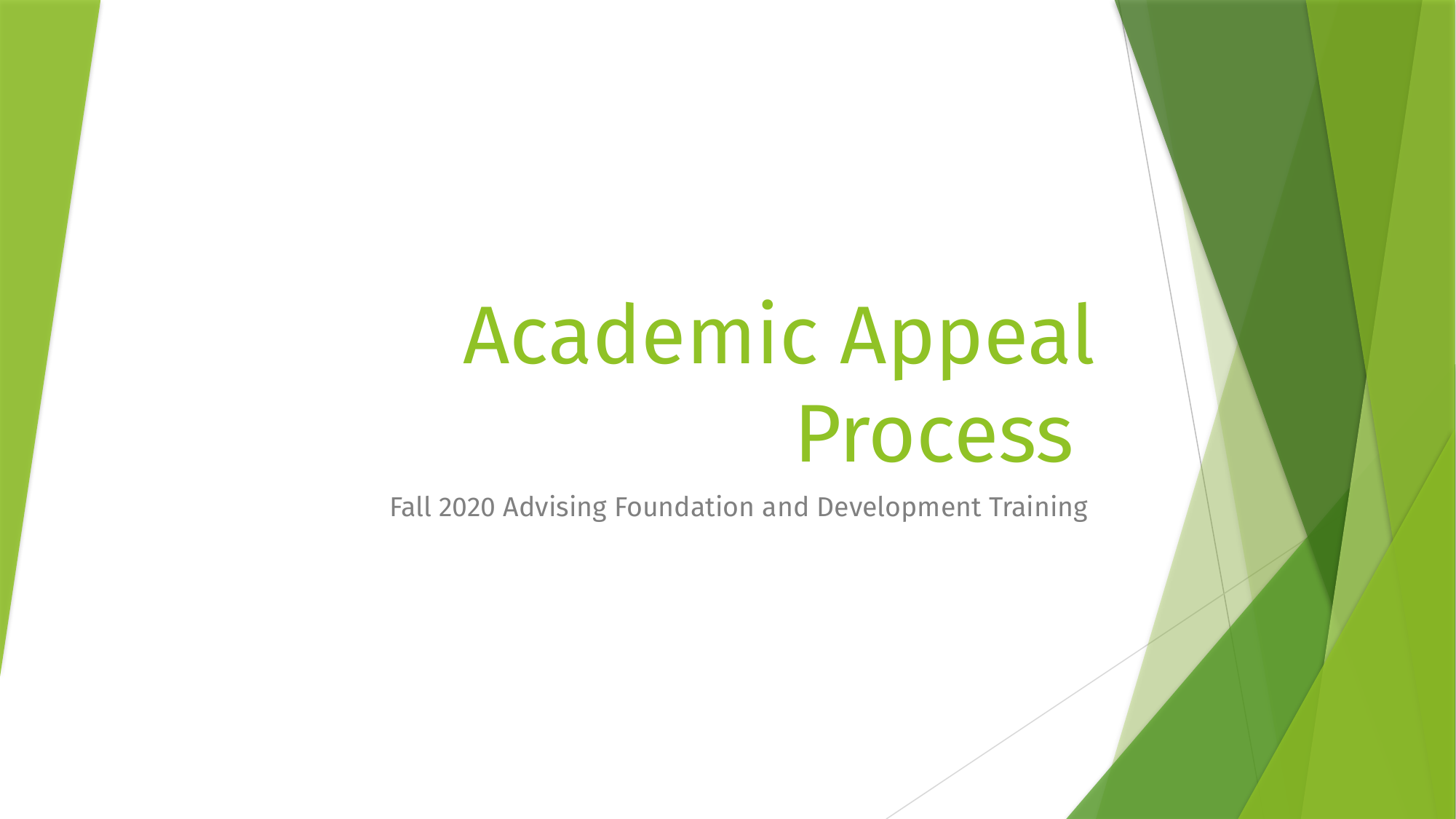

# Academic Appeal Process
Fall 2020 Advising Foundation and Development Training